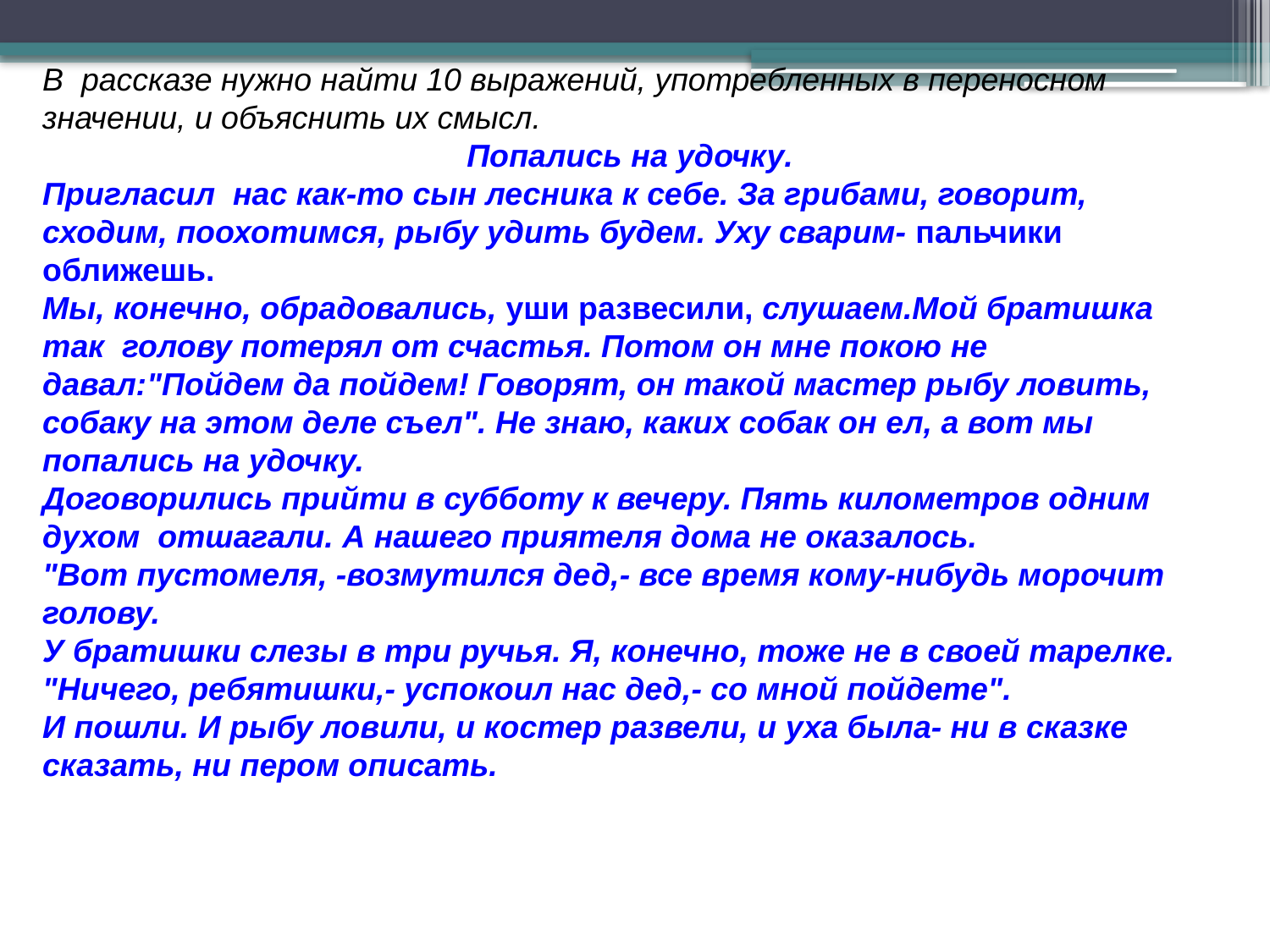

В  рассказе нужно найти 10 выражений, употребленных в переносном значении, и объяснить их смысл.
Попались на удочку.
Пригласил  нас как-то сын лесника к себе. За грибами, говорит, сходим, поохотимся, рыбу удить будем. Уху сварим- пальчики оближешь.
Мы, конечно, обрадовались, уши развесили, слушаем.Мой братишка так  голову потерял от счастья. Потом он мне покою не давал:"Пойдем да пойдем! Говорят, он такой мастер рыбу ловить, собаку на этом деле съел". Не знаю, каких собак он ел, а вот мы попались на удочку.
Договорились прийти в субботу к вечеру. Пять километров одним духом  отшагали. А нашего приятеля дома не оказалось.
"Вот пустомеля, -возмутился дед,- все время кому-нибудь морочит голову.
У братишки слезы в три ручья. Я, конечно, тоже не в своей тарелке.
"Ничего, ребятишки,- успокоил нас дед,- со мной пойдете".
И пошли. И рыбу ловили, и костер развели, и уха была- ни в сказке сказать, ни пером описать.